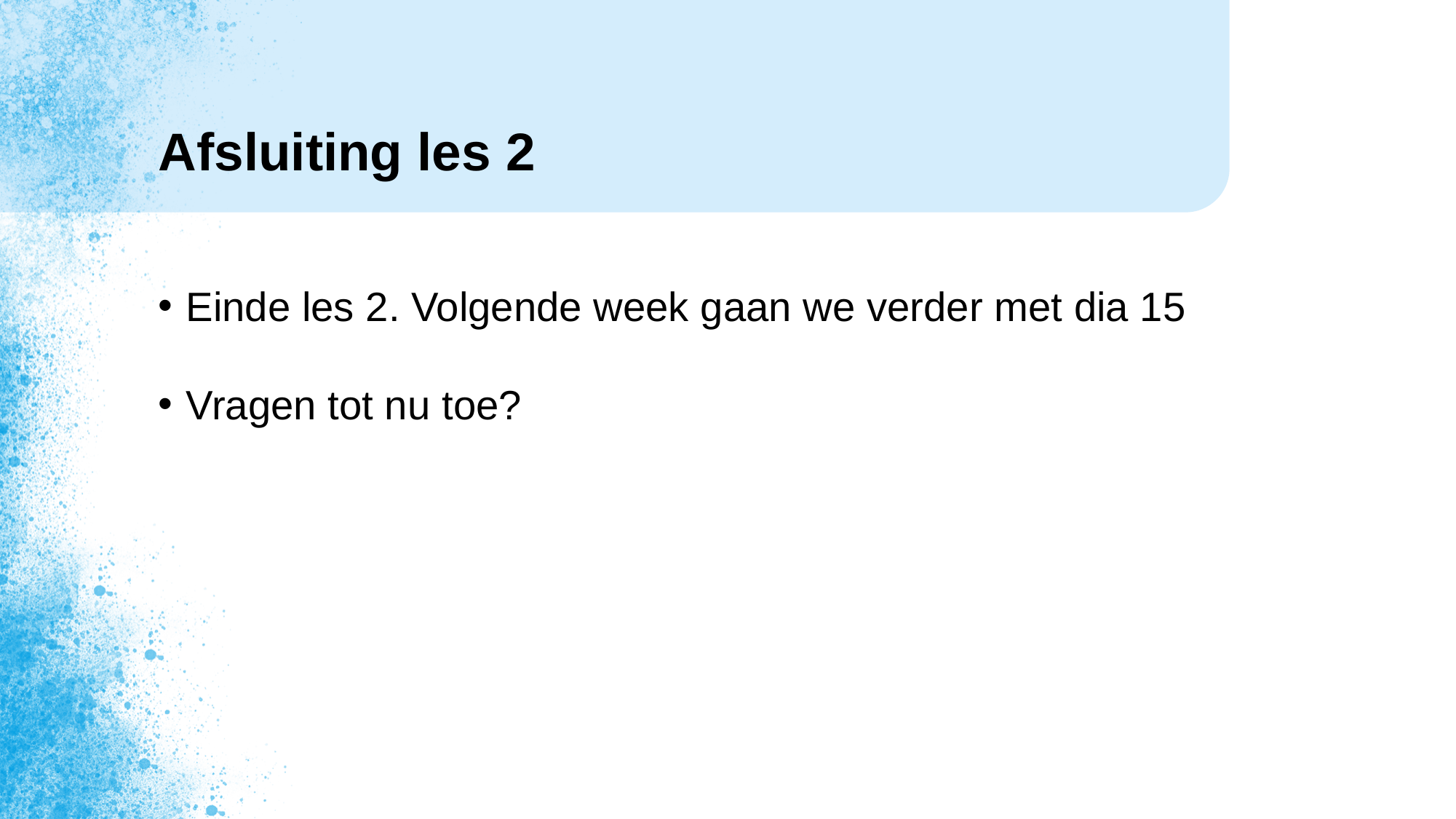

# Afsluiting les 2
Einde les 2. Volgende week gaan we verder met dia 15

Vragen tot nu toe?